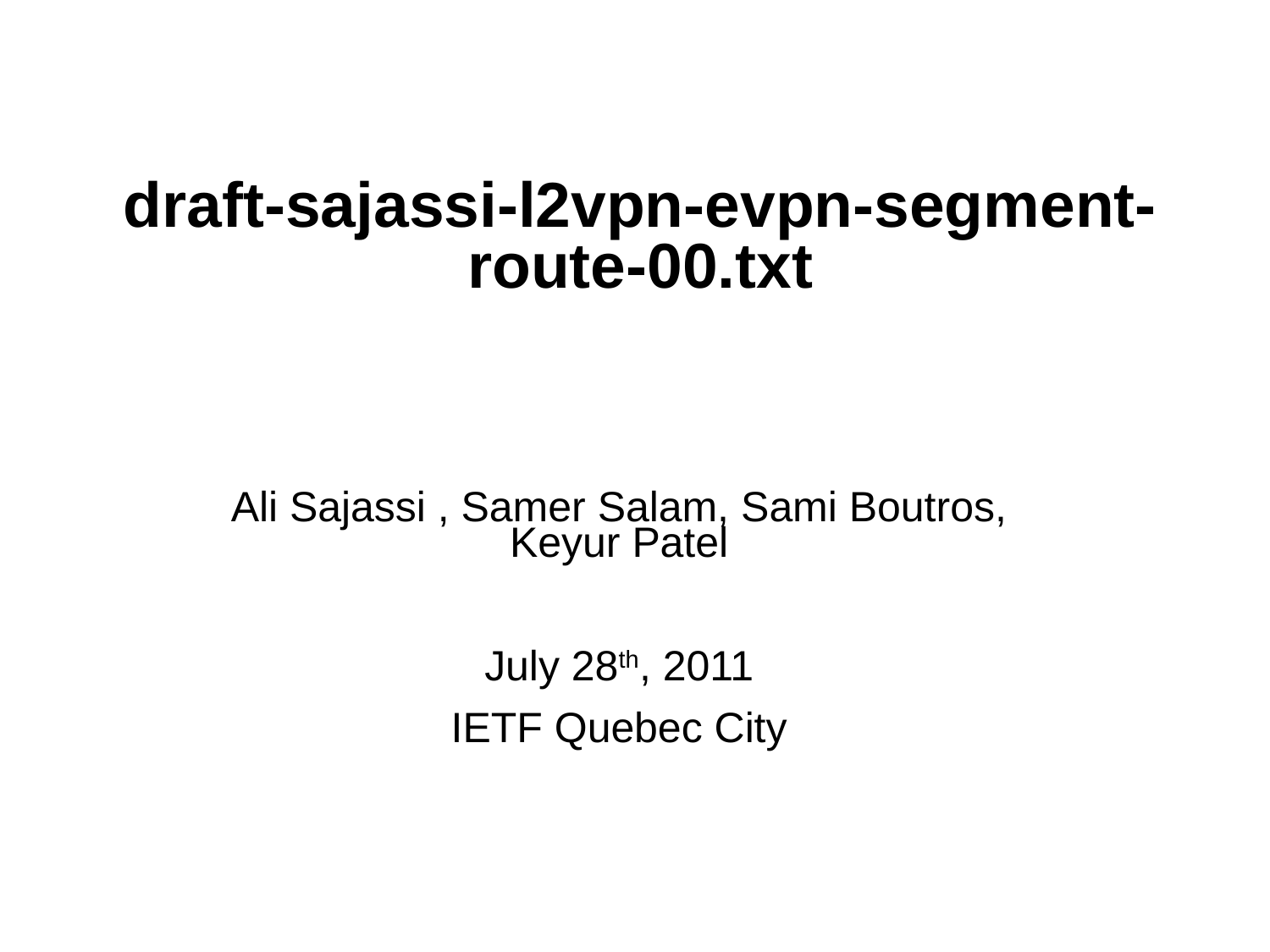

# draft-sajassi-l2vpn-evpn-segment-route-00.txt
Ali Sajassi , Samer Salam, Sami Boutros, Keyur Patel

July 28th, 2011
IETF Quebec City